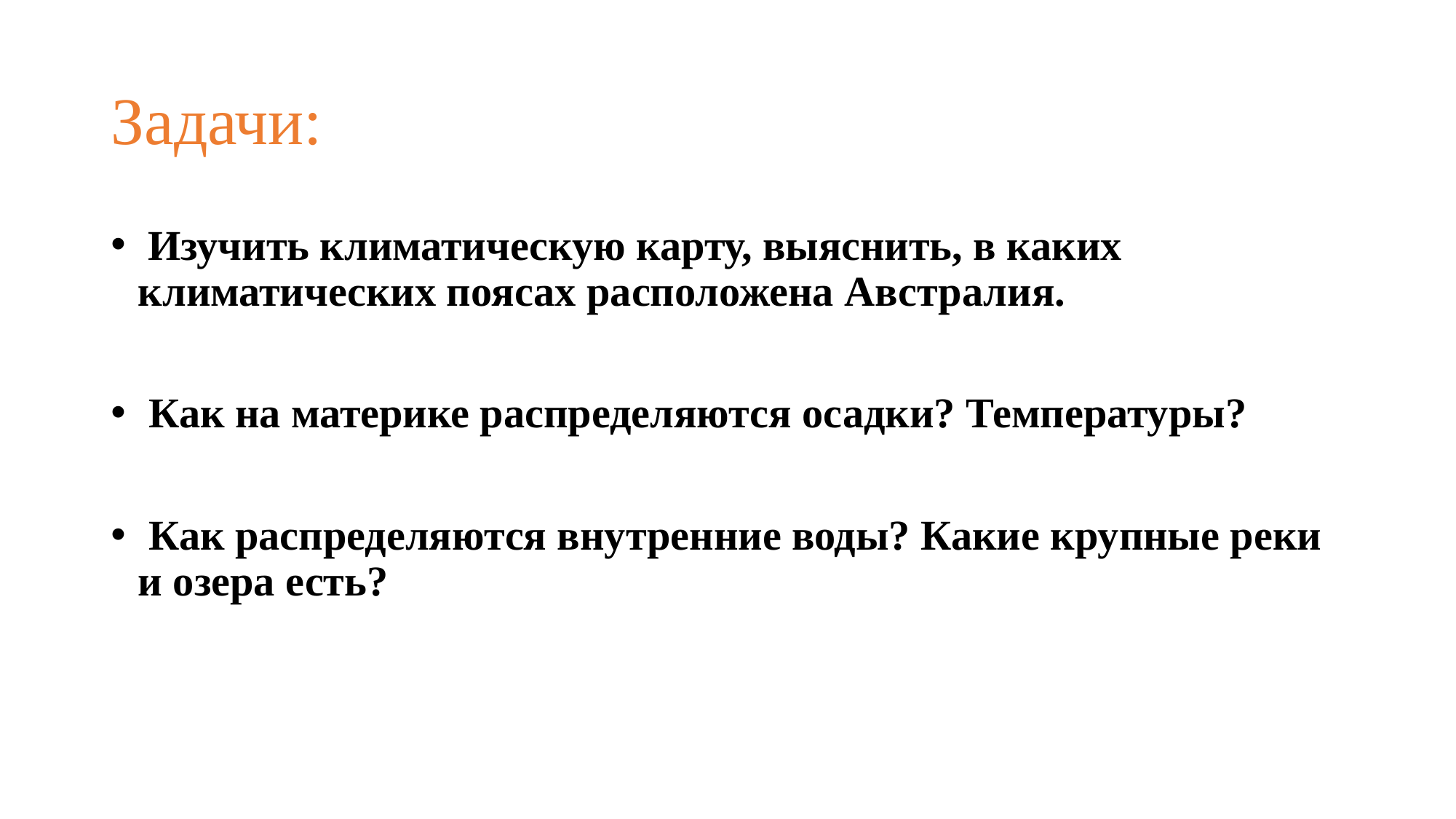

# Задачи:
 Изучить климатическую карту, выяснить, в каких климатических поясах расположена Австралия.

 Как на материке распределяются осадки? Температуры?

 Как распределяются внутренние воды? Какие крупные реки и озера есть?